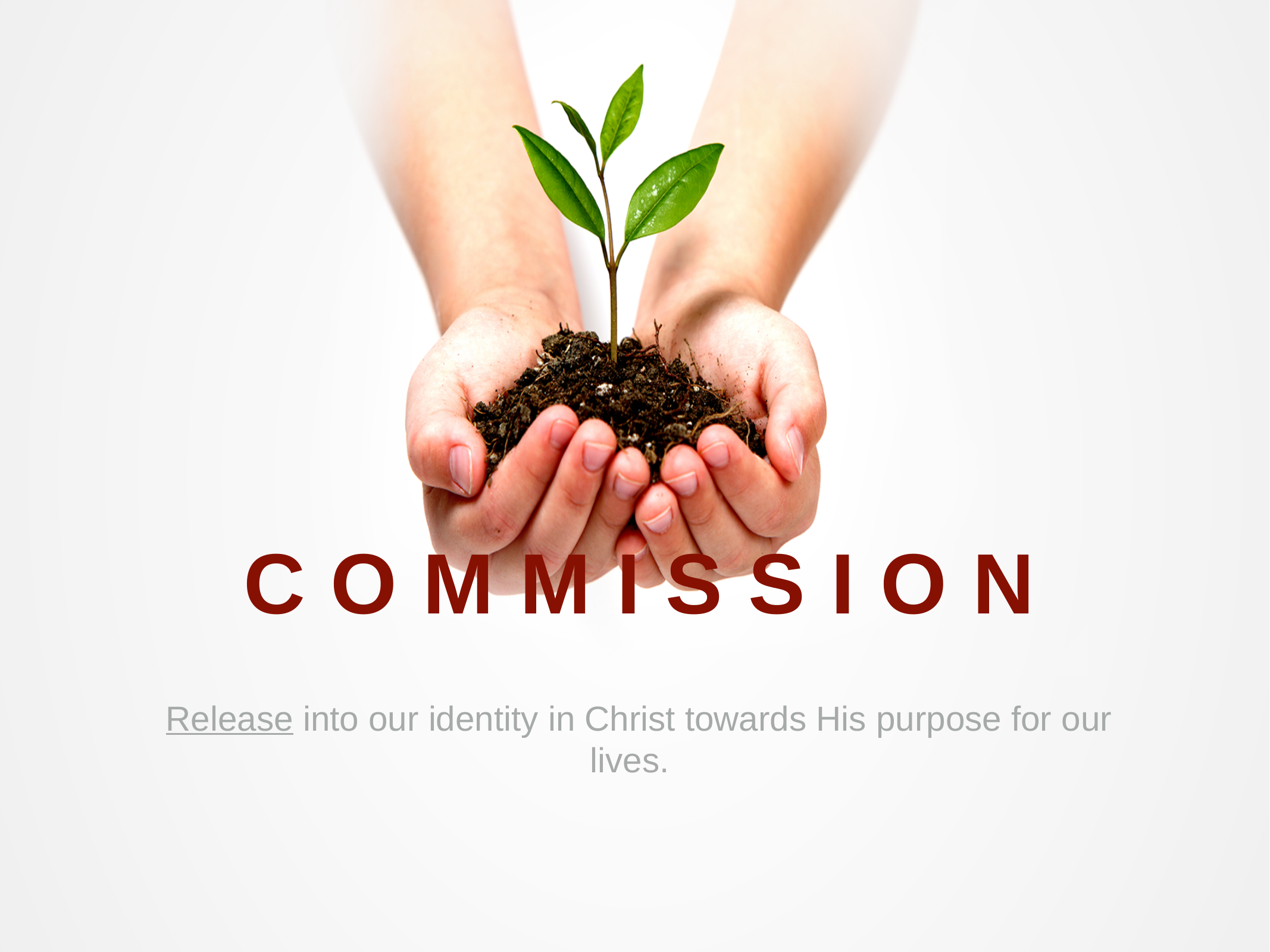

COMMISSION
Release into our identity in Christ towards His purpose for our lives.